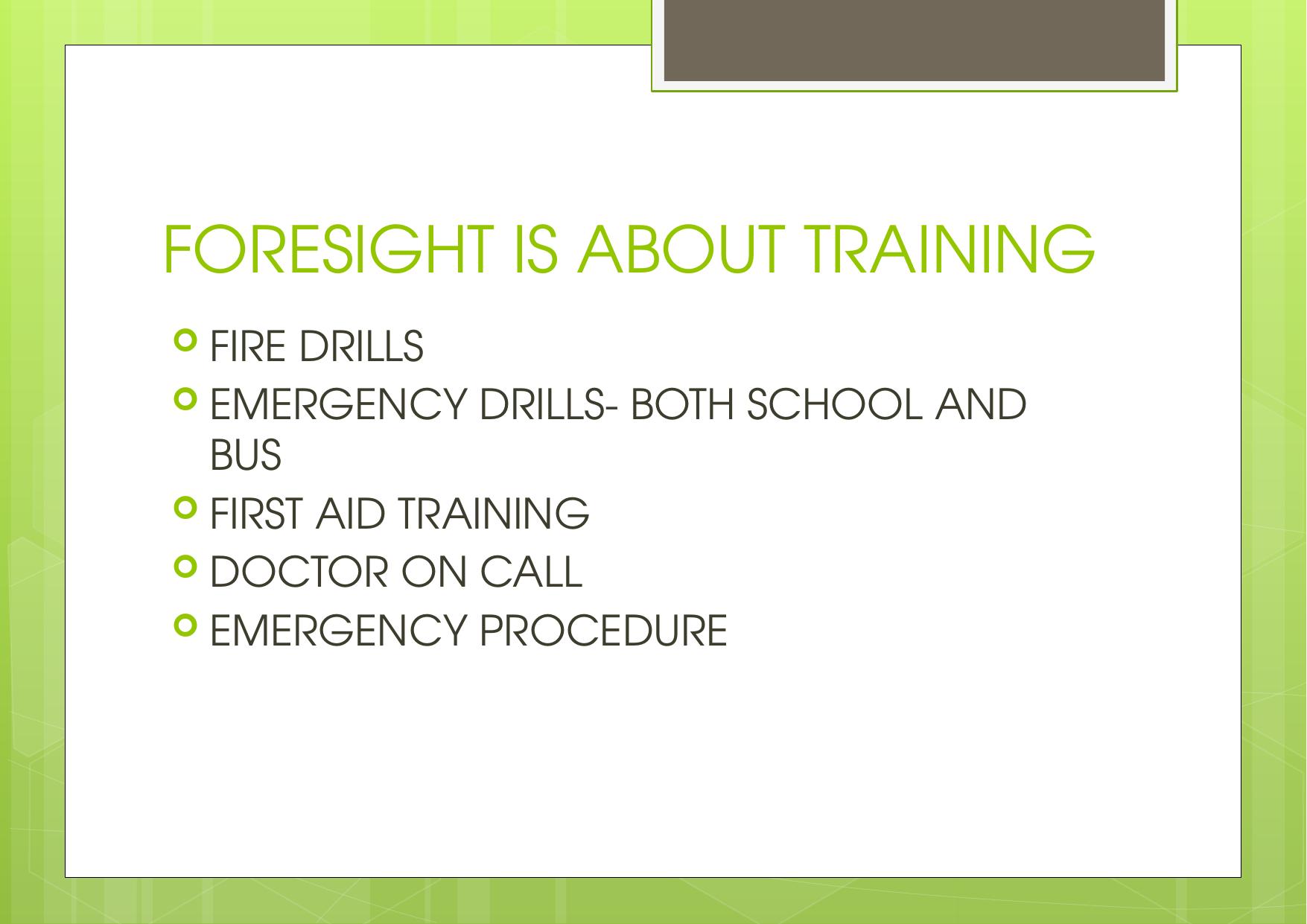

# FORESIGHT IS ABOUT TRAINING
FIRE DRILLS
EMERGENCY DRILLS- BOTH SCHOOL AND BUS
FIRST AID TRAINING
DOCTOR ON CALL
EMERGENCY PROCEDURE